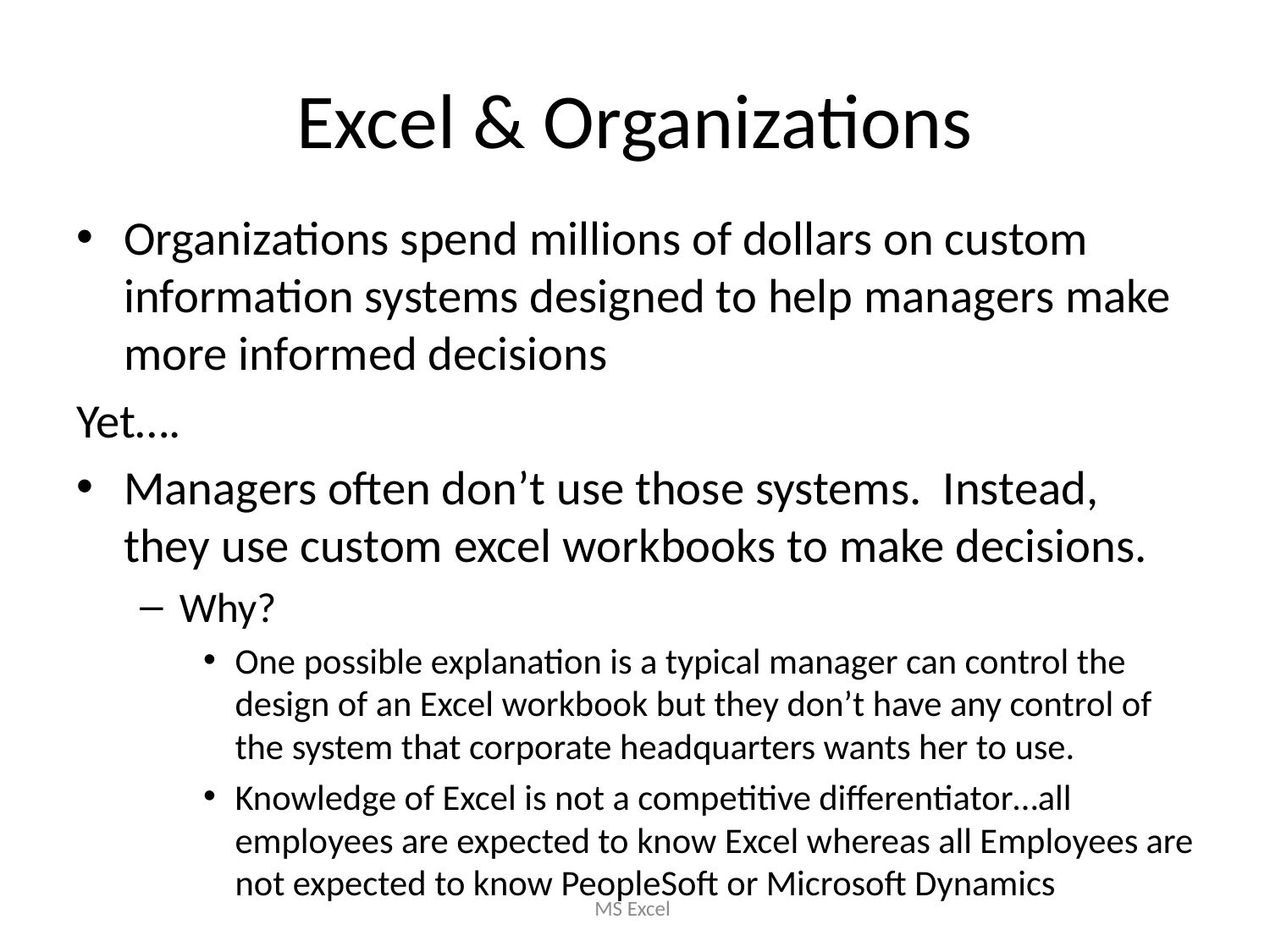

# Excel & Organizations
Organizations spend millions of dollars on custom information systems designed to help managers make more informed decisions
Yet….
Managers often don’t use those systems.  Instead, they use custom excel workbooks to make decisions.
Why?
One possible explanation is a typical manager can control the design of an Excel workbook but they don’t have any control of the system that corporate headquarters wants her to use.
Knowledge of Excel is not a competitive differentiator…all employees are expected to know Excel whereas all Employees are not expected to know PeopleSoft or Microsoft Dynamics
MS Excel